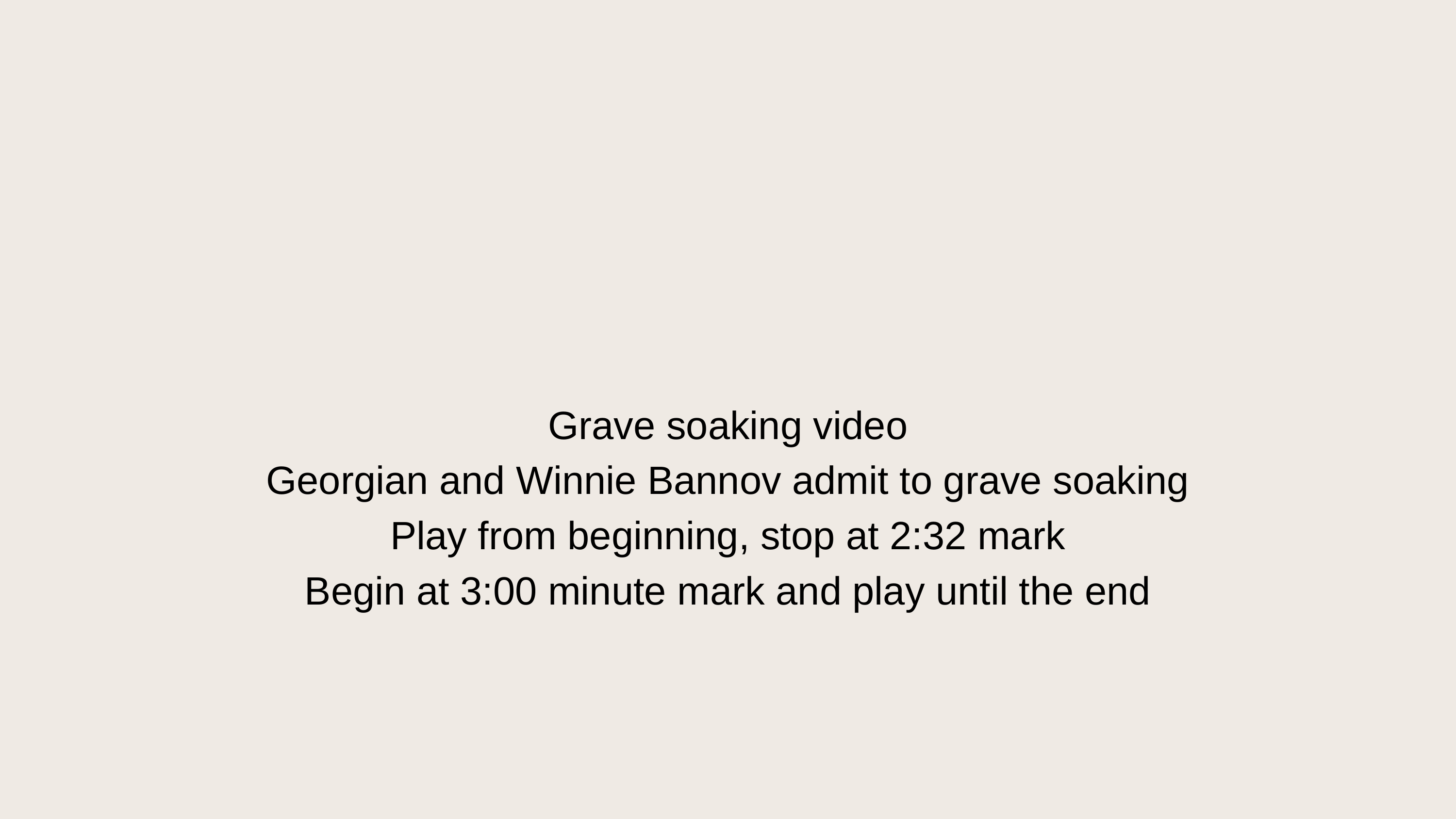

Grave soaking video
Georgian and Winnie Bannov admit to grave soaking
Play from beginning, stop at 2:32 mark
Begin at 3:00 minute mark and play until the end